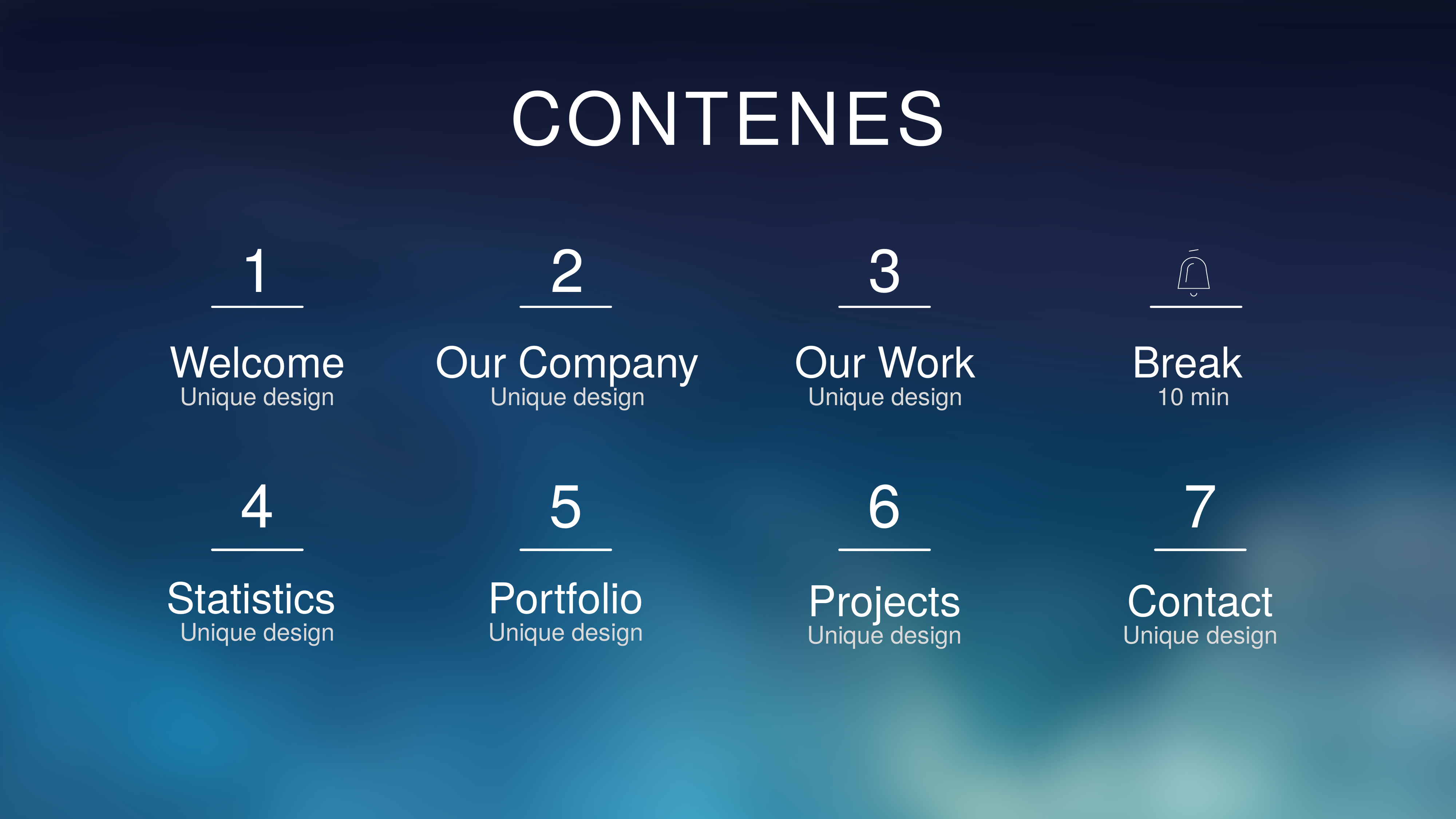

CONTENES
1
2
3

Welcome
Unique design
Our Company
Unique design
Our Work
Unique design
Break
10 min
4
5
6
7

Statistics
Unique design
Portfolio
Unique design
Projects
Unique design
Contact
Unique design